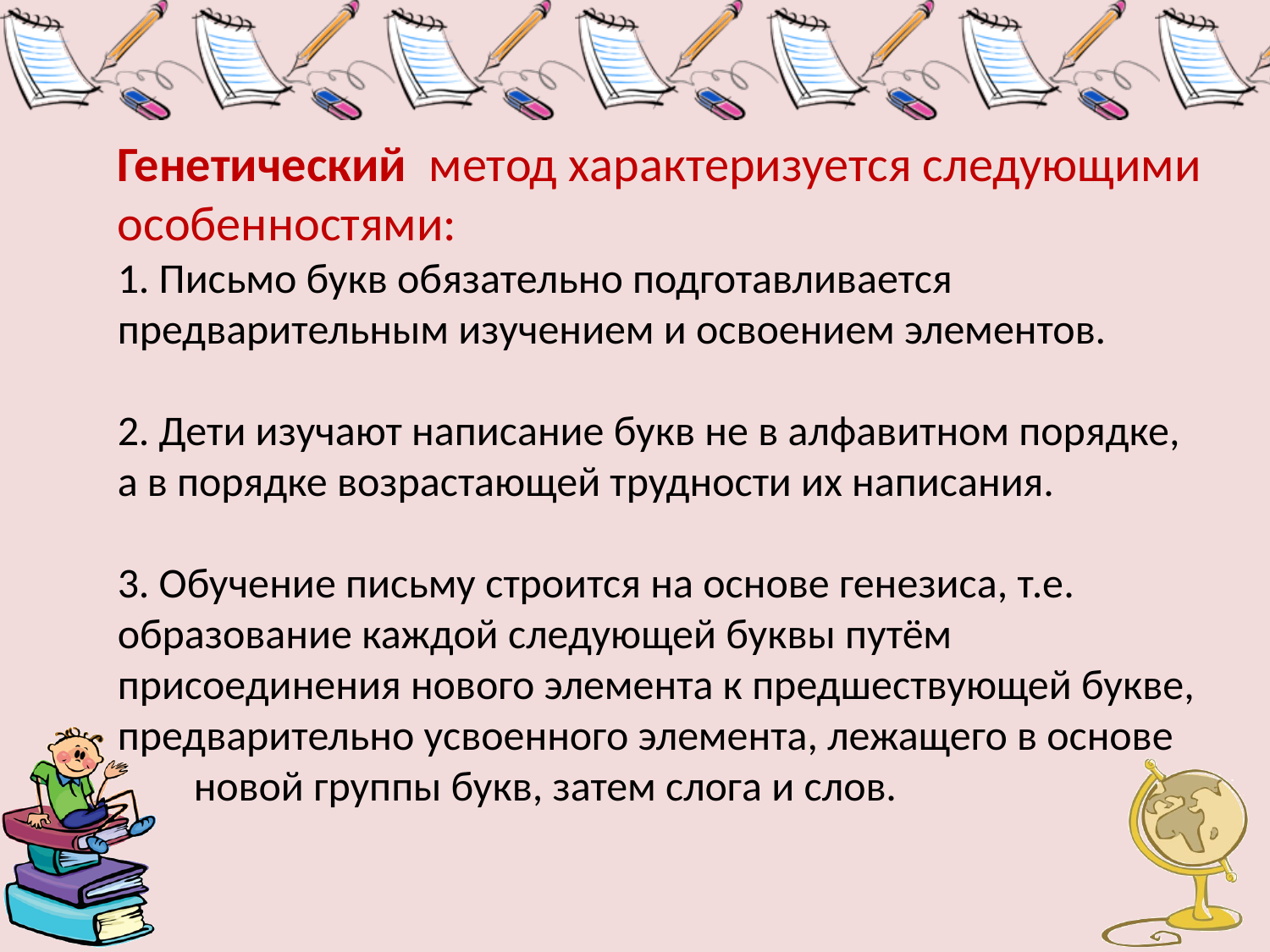

Генетический  метод характеризуется следующими особенностями:
1. Письмо букв обязательно подготавливается предварительным изучением и освоением элементов.
2. Дети изучают написание букв не в алфавитном порядке, а в порядке возрастающей трудности их написания.

3. Обучение письму строится на основе генезиса, т.е. образование каждой следующей буквы путём присоединения нового элемента к предшествующей букве, предварительно усвоенного элемента, лежащего в основе            новой группы букв, затем слога и слов.